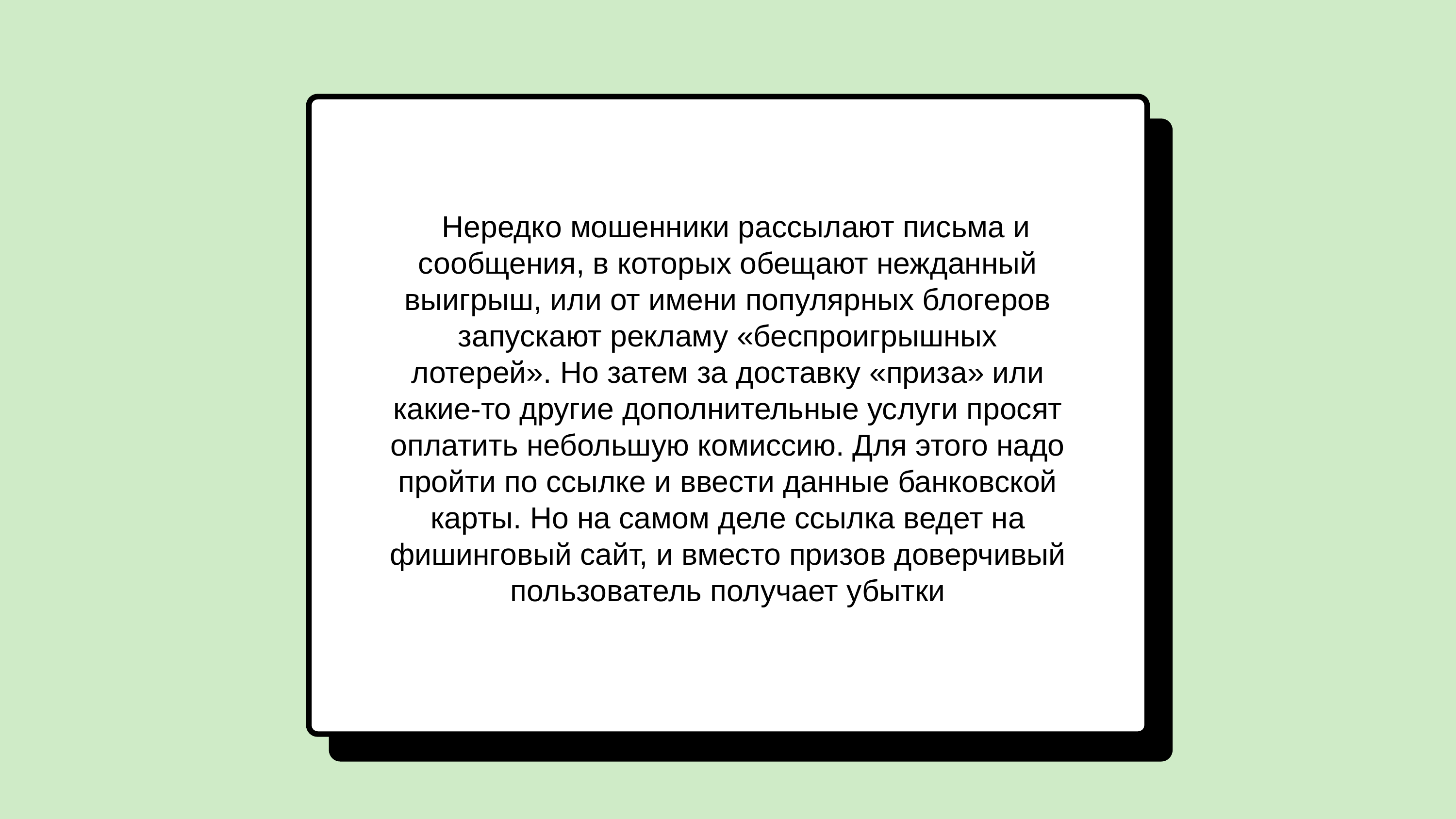

Нередко мошенники рассылают письма и сообщения, в которых обещают нежданный выигрыш, или от имени популярных блогеров запускают рекламу «беспроигрышных лотерей». Но затем за доставку «приза» или какие-то другие дополнительные услуги просят оплатить небольшую комиссию. Для этого надо пройти по ссылке и ввести данные банковской карты. Но на самом деле ссылка ведет на фишинговый сайт, и вместо призов доверчивый пользователь получает убытки